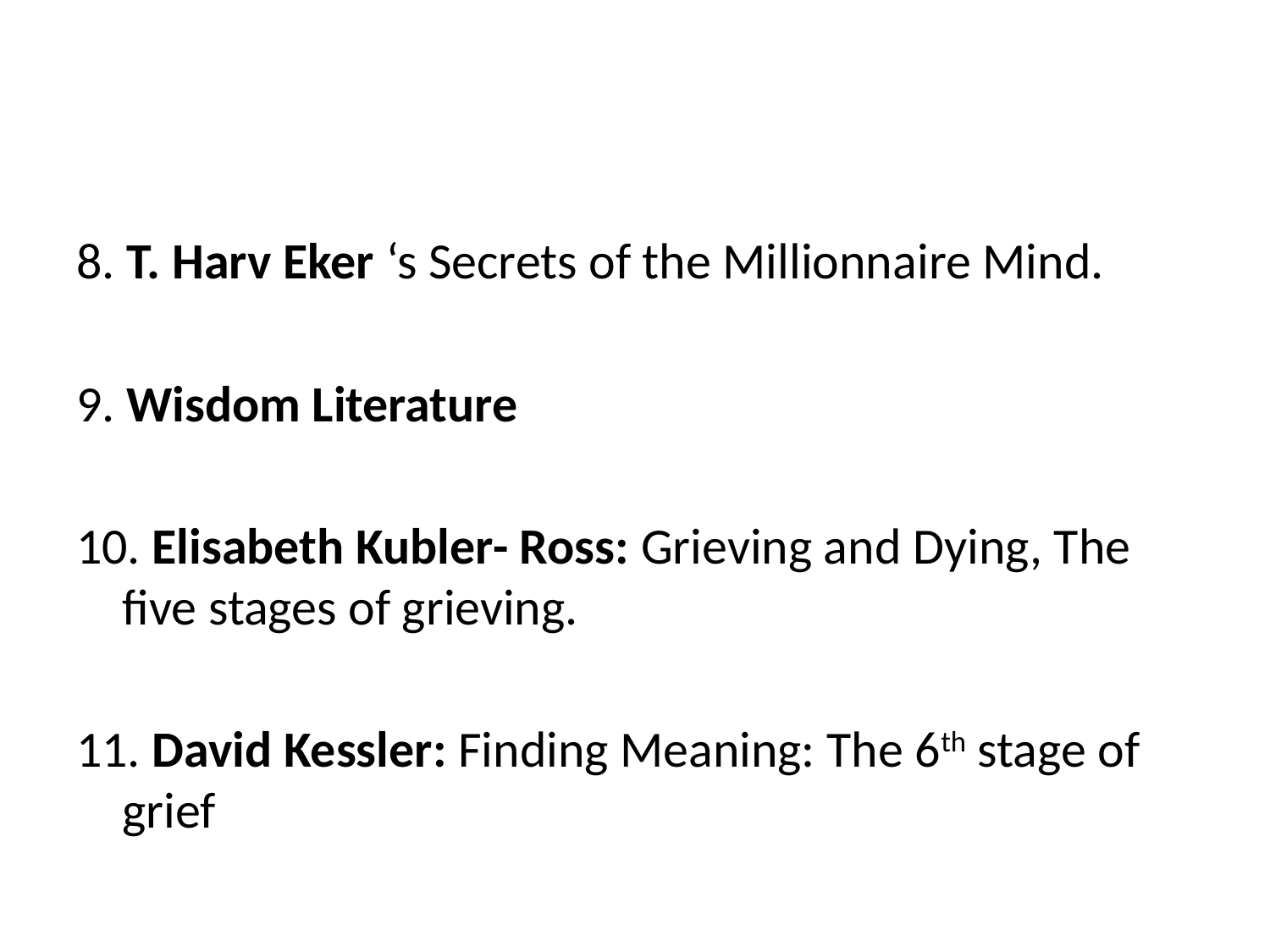

#
8. T. Harv Eker ‘s Secrets of the Millionnaire Mind.

9. Wisdom Literature

10. Elisabeth Kubler- Ross: Grieving and Dying, The five stages of grieving.

11. David Kessler: Finding Meaning: The 6th stage of grief